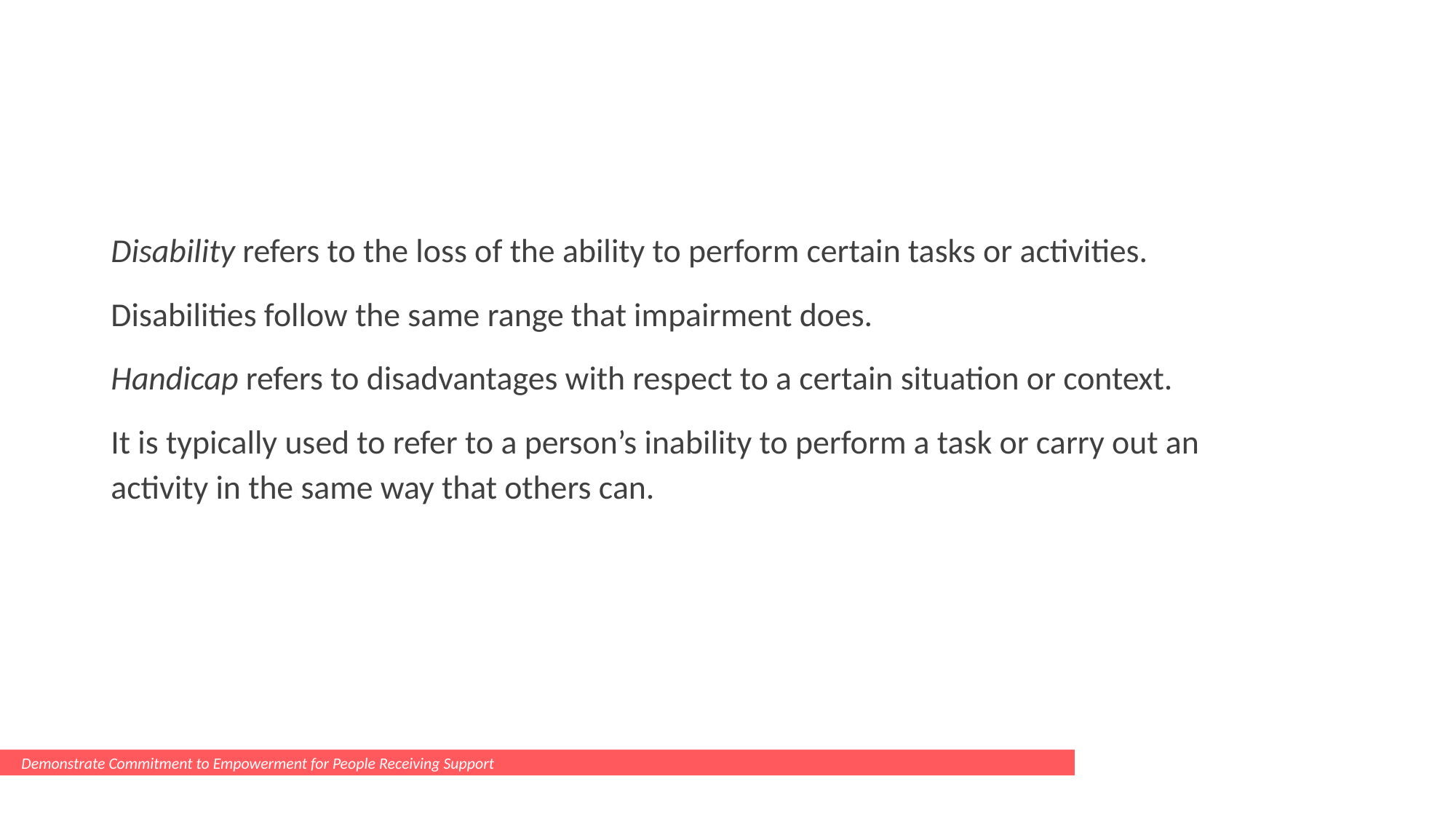

#
Disability refers to the loss of the ability to perform certain tasks or activities.
Disabilities follow the same range that impairment does.
Handicap refers to disadvantages with respect to a certain situation or context.
It is typically used to refer to a person’s inability to perform a task or carry out an activity in the same way that others can.
Demonstrate Commitment to Empowerment for People Receiving Support